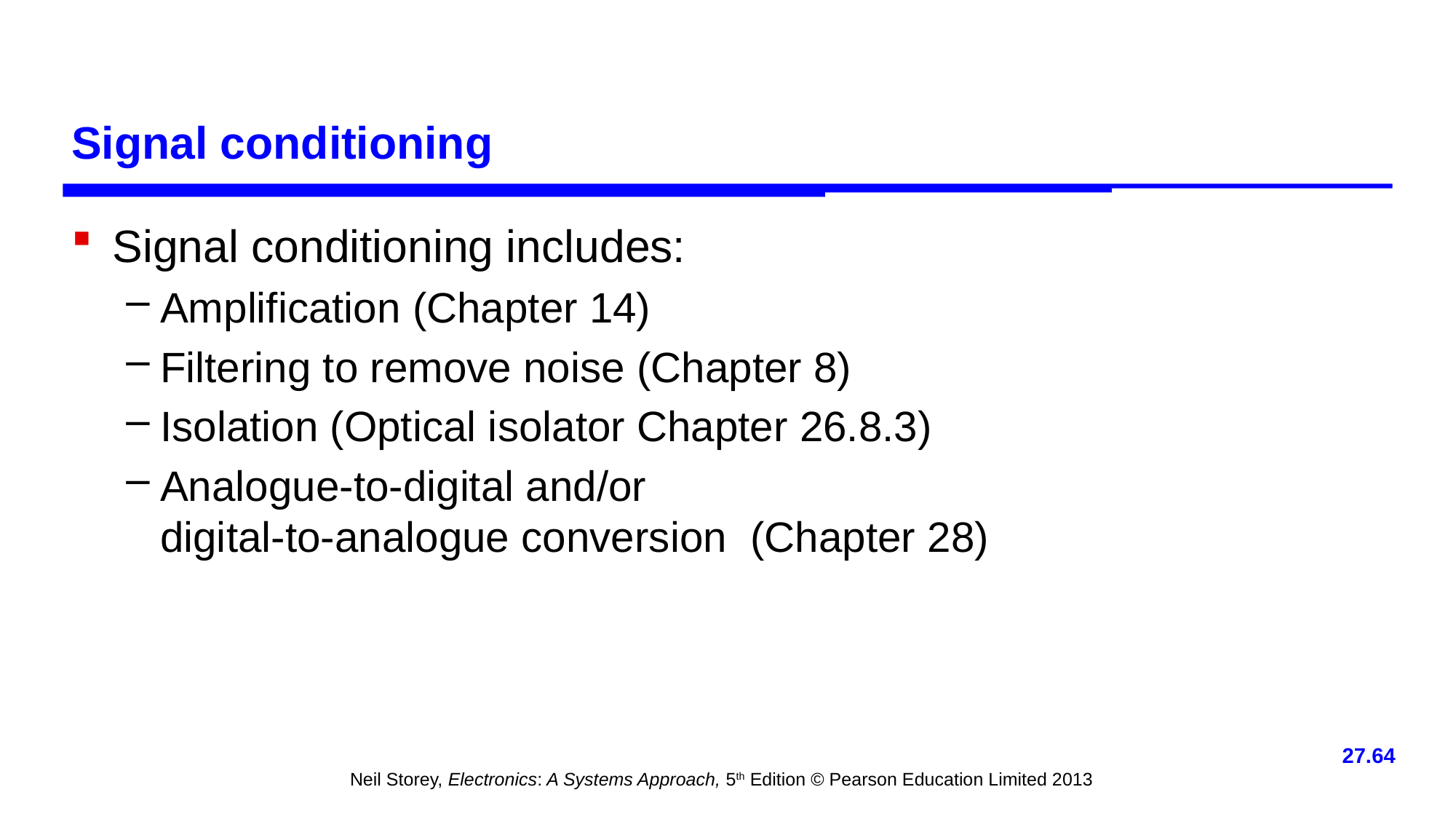

# Signal conditioning
Signal conditioning includes:
Amplification (Chapter 14)
Filtering to remove noise (Chapter 8)
Isolation (Optical isolator Chapter 26.8.3)
Analogue-to-digital and/or
digital-to-analogue conversion  (Chapter 28)